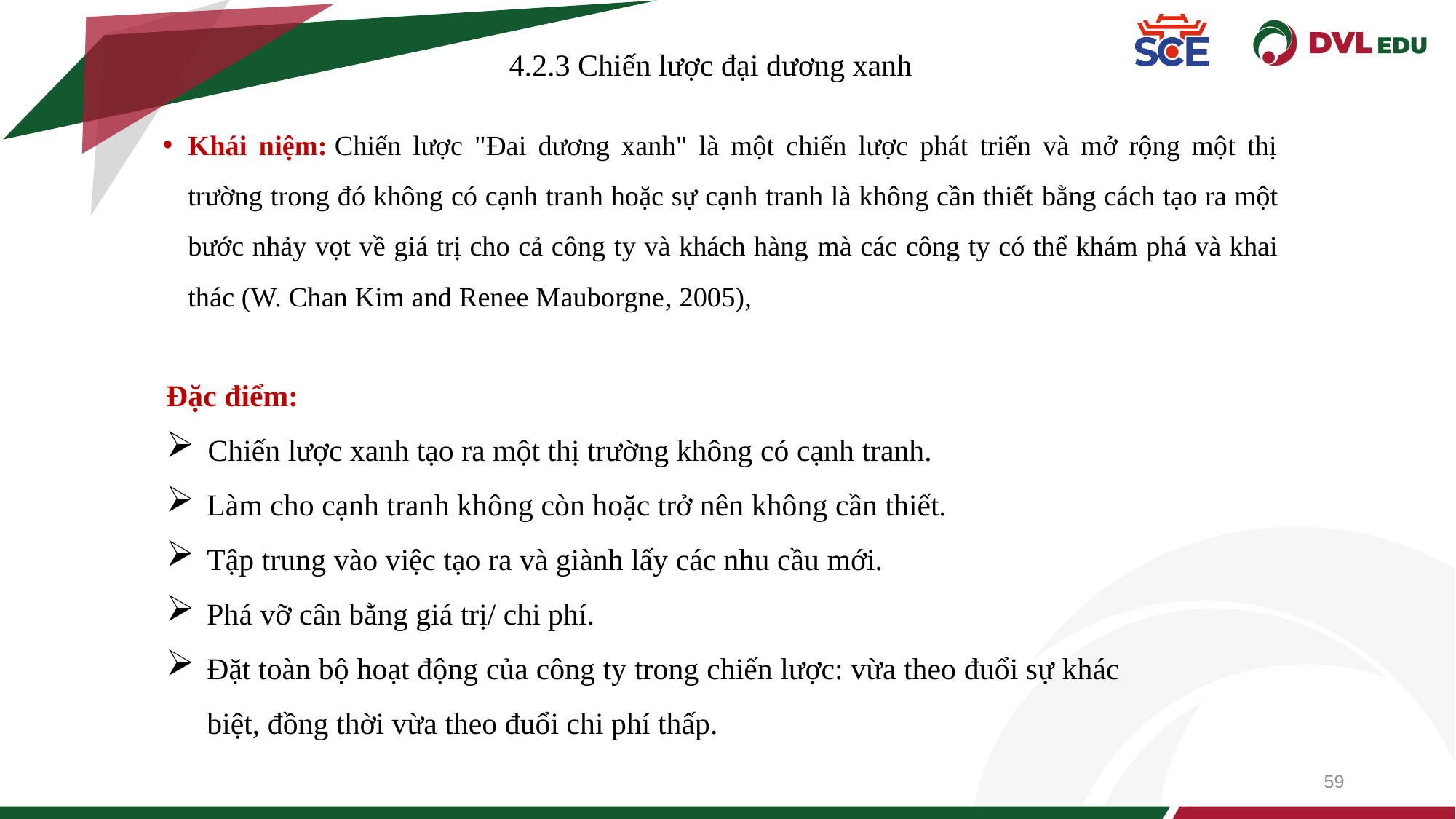

59
4.2.3 Chiến lược đại dương xanh
Khái niệm: Chiến lược "Đai dương xanh" là một chiến lược phát triển và mở rộng một thị trường trong đó không có cạnh tranh hoặc sự cạnh tranh là không cần thiết bằng cách tạo ra một bước nhảy vọt về giá trị cho cả công ty và khách hàng mà các công ty có thể khám phá và khai thác (W. Chan Kim and Renee Mauborgne, 2005),
Đặc điểm:
 Chiến lược xanh tạo ra một thị trường không có cạnh tranh.
Làm cho cạnh tranh không còn hoặc trở nên không cần thiết.
Tập trung vào việc tạo ra và giành lấy các nhu cầu mới.
Phá vỡ cân bằng giá trị/ chi phí.
Đặt toàn bộ hoạt động của công ty trong chiến lược: vừa theo đuổi sự khác biệt, đồng thời vừa theo đuổi chi phí thấp.